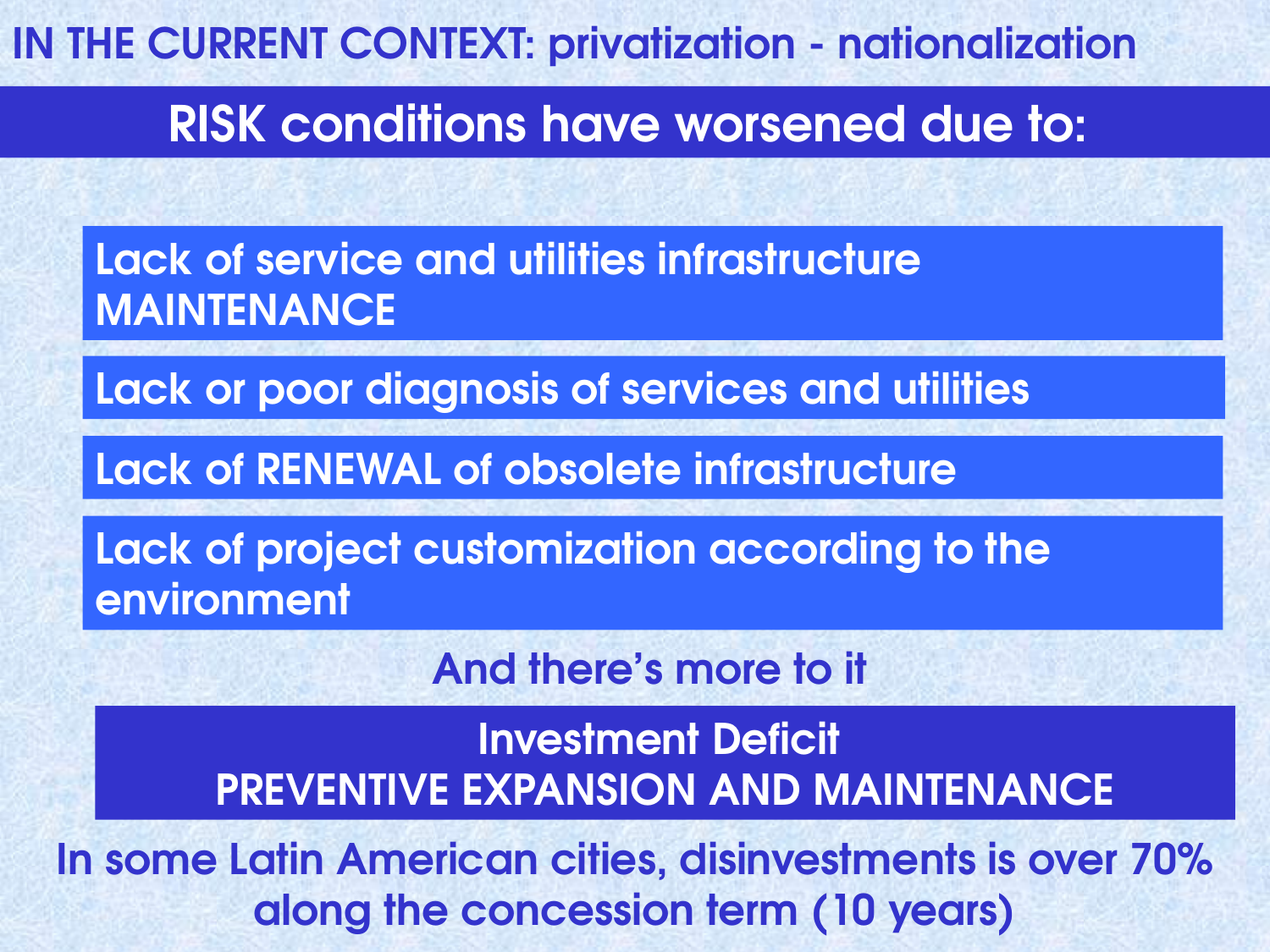

IN THE CURRENT CONTEXT: privatization - nationalization
RISK conditions have worsened due to:
Lack of service and utilities infrastructure MAINTENANCE
Lack or poor diagnosis of services and utilities
Lack of RENEWAL of obsolete infrastructure
Lack of project customization according to the environment
And there’s more to it
Investment Deficit
PREVENTIVE EXPANSION AND MAINTENANCE
In some Latin American cities, disinvestments is over 70% along the concession term (10 years)